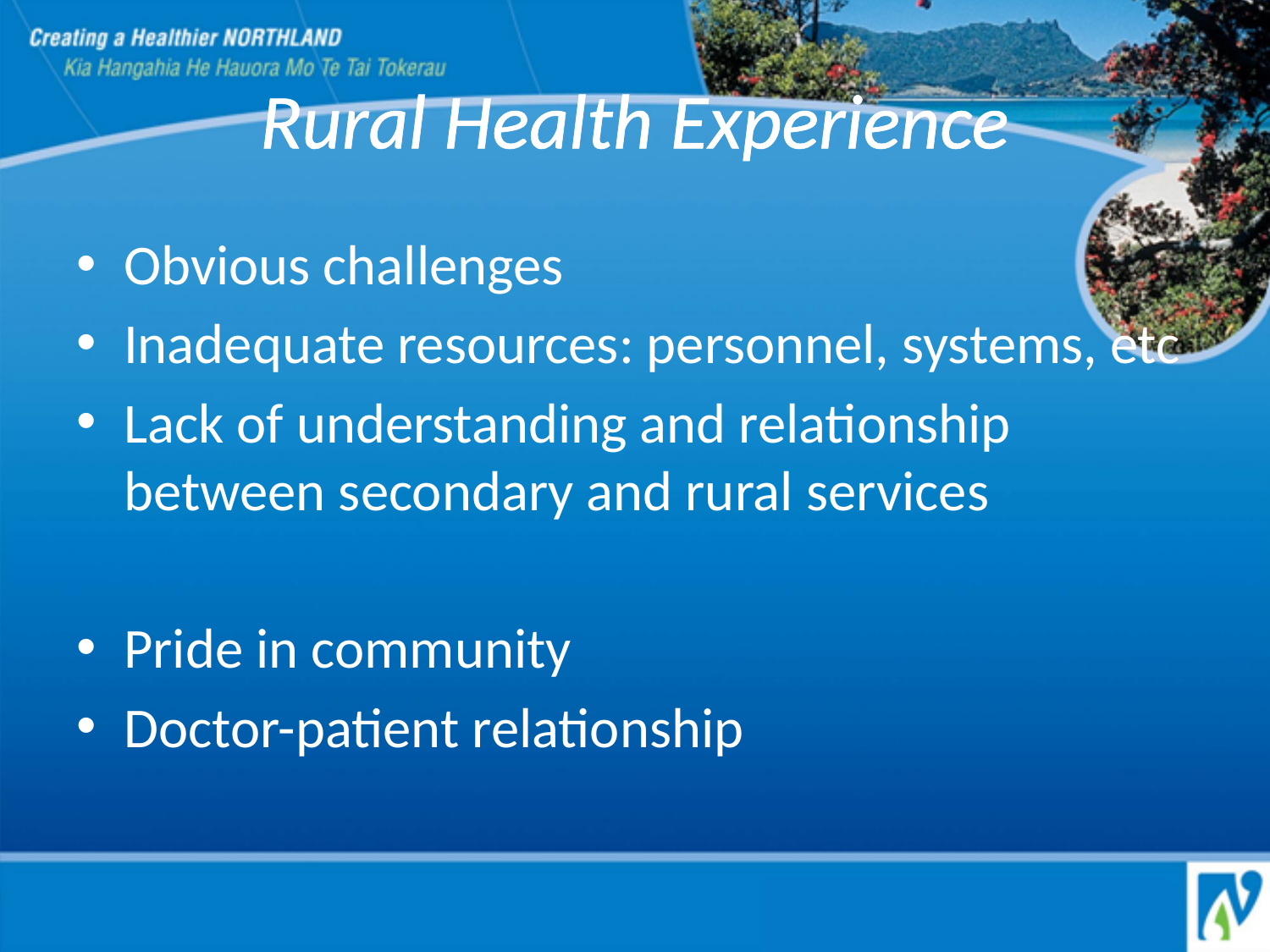

# Rural Health Experience
Obvious challenges
Inadequate resources: personnel, systems, etc
Lack of understanding and relationship between secondary and rural services

Pride in community
Doctor-patient relationship